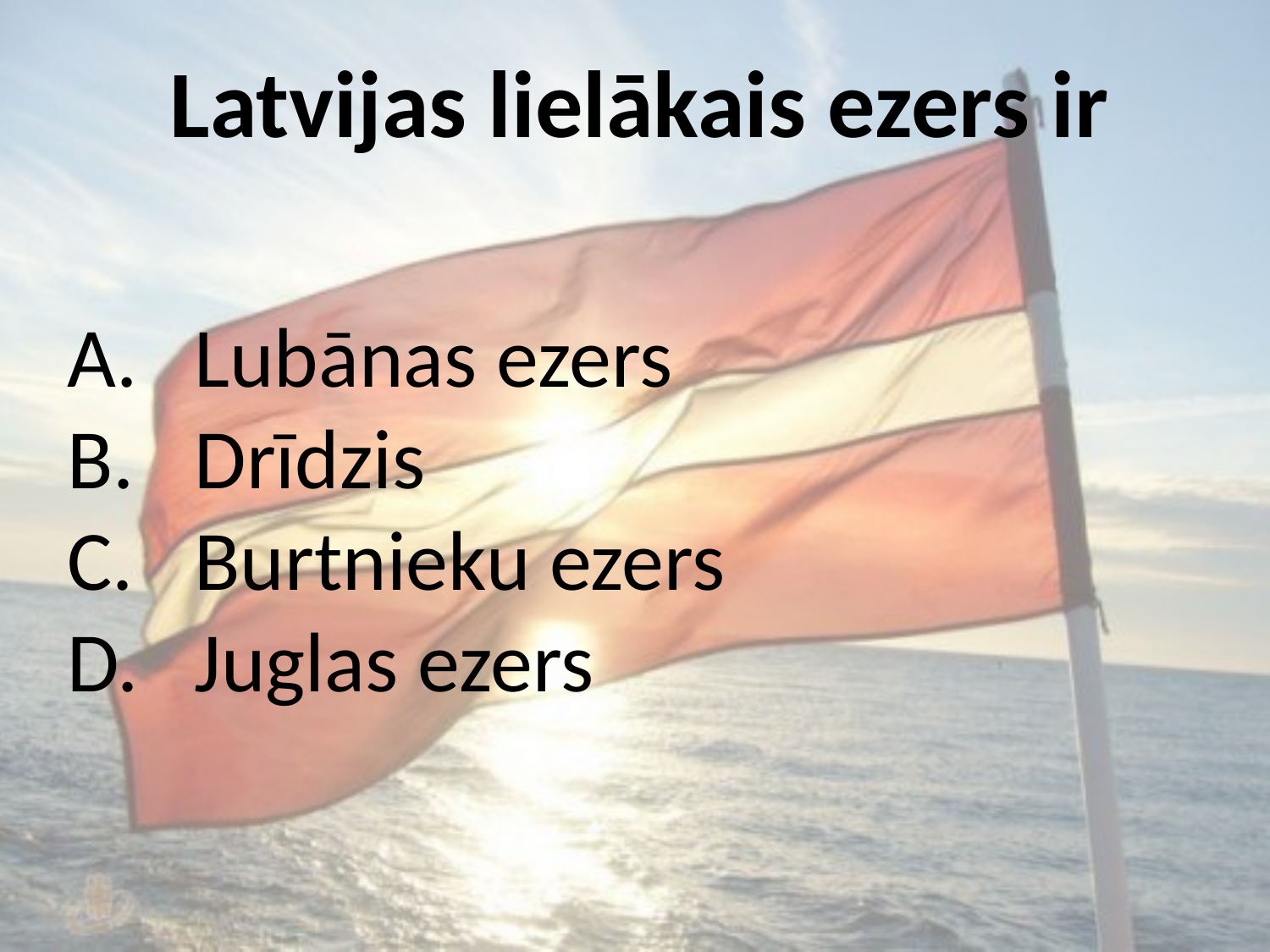

Latvijas lielākais ezers ir
Lubānas ezers
Drīdzis
Burtnieku ezers
Juglas ezers